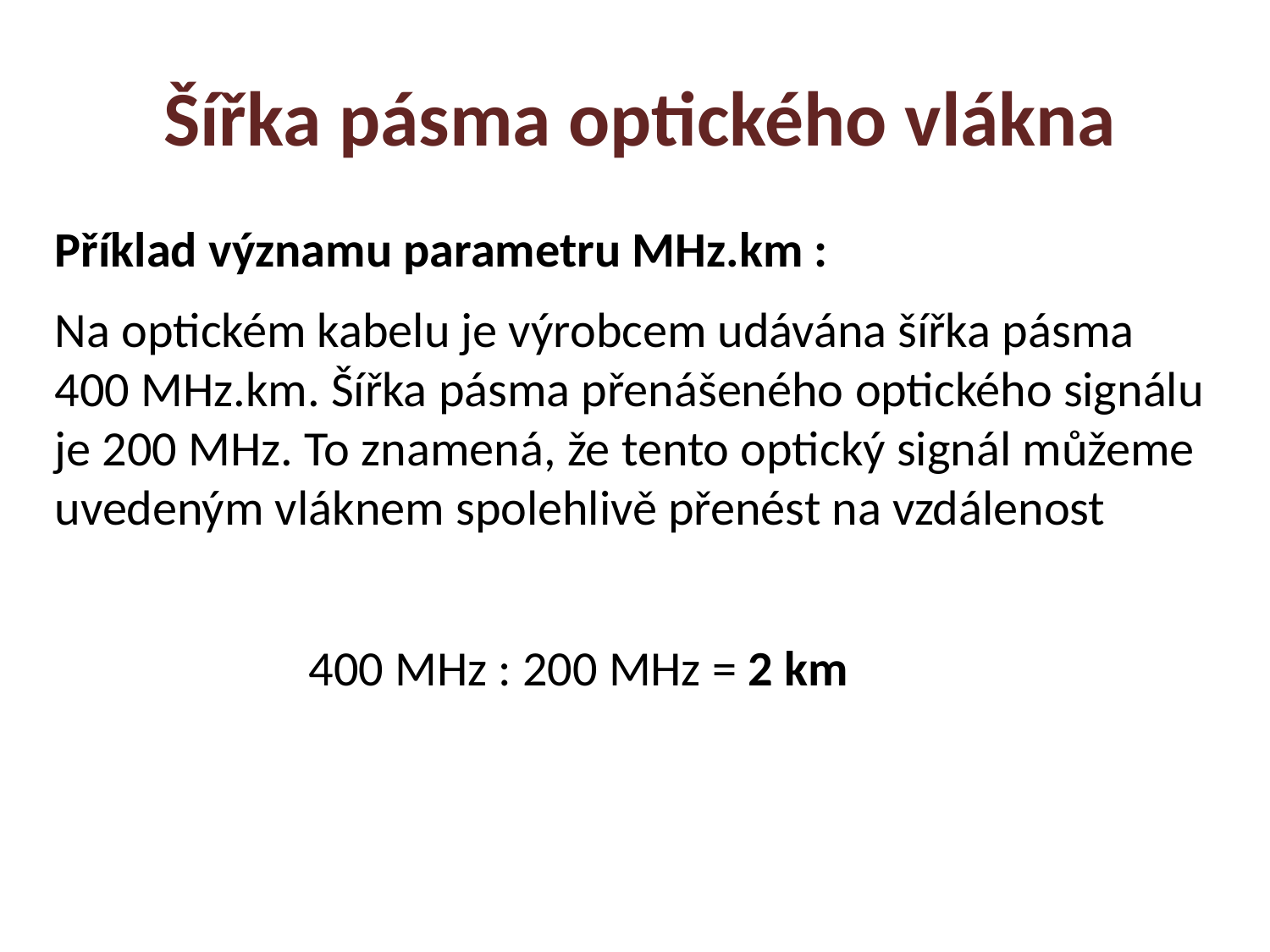

Šířka pásma optického vlákna
Příklad významu parametru MHz.km :
Na optickém kabelu je výrobcem udávána šířka pásma  400 MHz.km. Šířka pásma přenášeného optického signálu je 200 MHz. To znamená, že tento optický signál můžeme uvedeným vláknem spolehlivě přenést na vzdálenost

		400 MHz : 200 MHz = 2 km